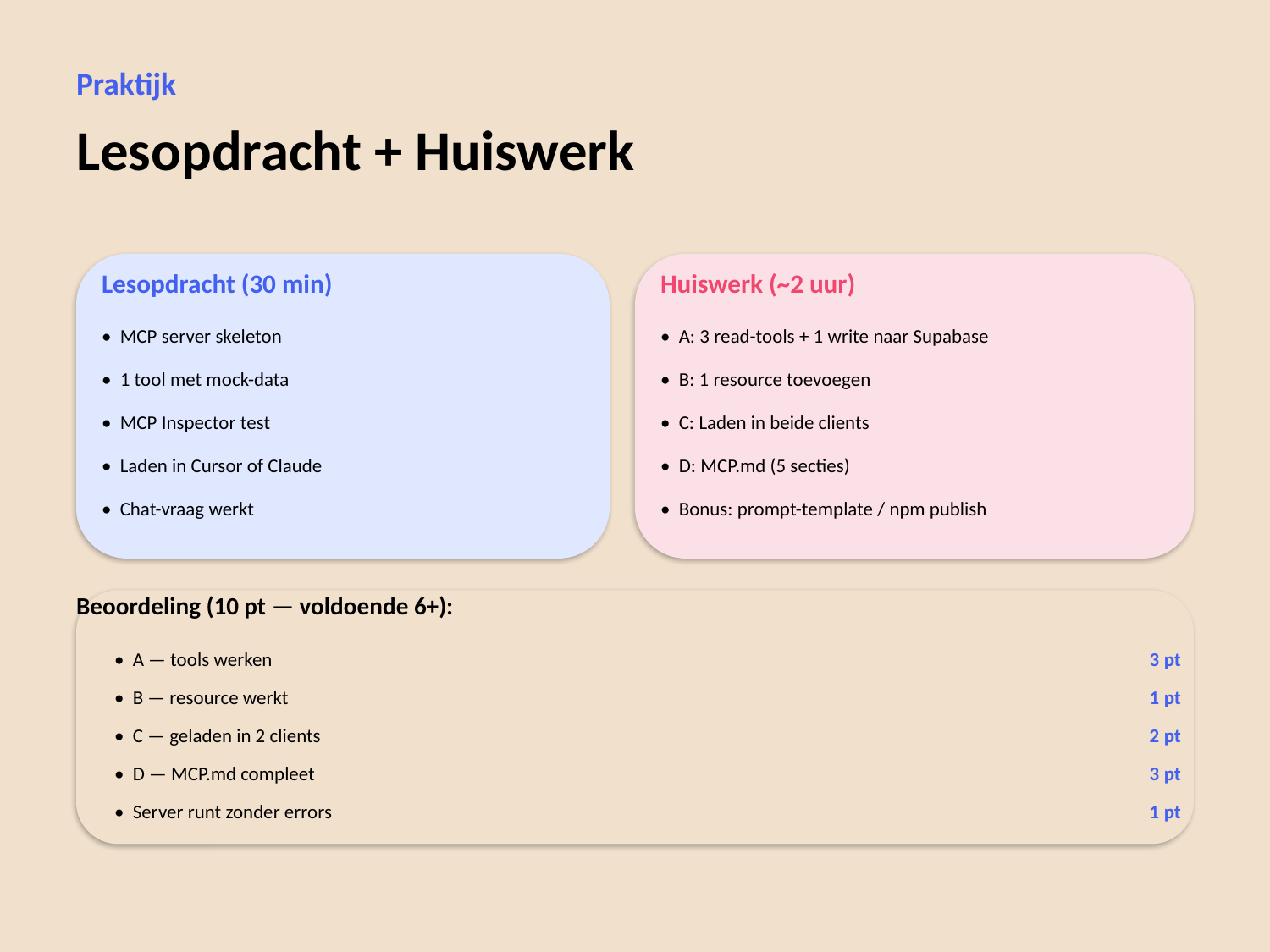

Praktijk
Lesopdracht + Huiswerk

Lesopdracht (30 min)
Huiswerk (~2 uur)
•  MCP server skeleton
•  A: 3 read-tools + 1 write naar Supabase
•  1 tool met mock-data
•  B: 1 resource toevoegen
•  MCP Inspector test
•  C: Laden in beide clients
•  Laden in Cursor of Claude
•  D: MCP.md (5 secties)
•  Chat-vraag werkt
•  Bonus: prompt-template / npm publish

Beoordeling (10 pt — voldoende 6+):
•  A — tools werken
3 pt
•  B — resource werkt
1 pt
•  C — geladen in 2 clients
2 pt
•  D — MCP.md compleet
3 pt
•  Server runt zonder errors
1 pt